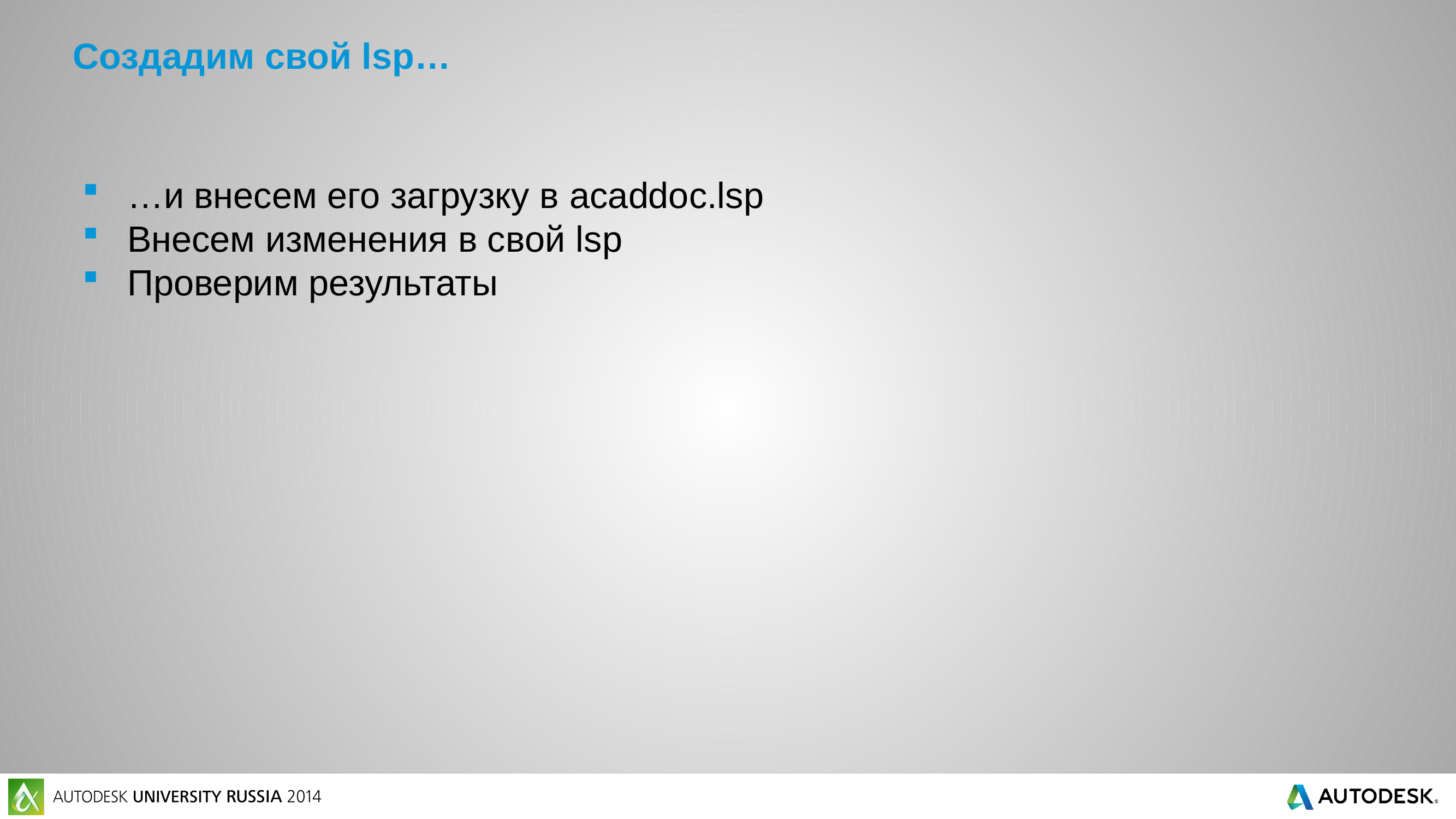

# Создадим свой lsp…
…и внесем его загрузку в acaddoc.lsp
Внесем изменения в свой lsp
Проверим результаты